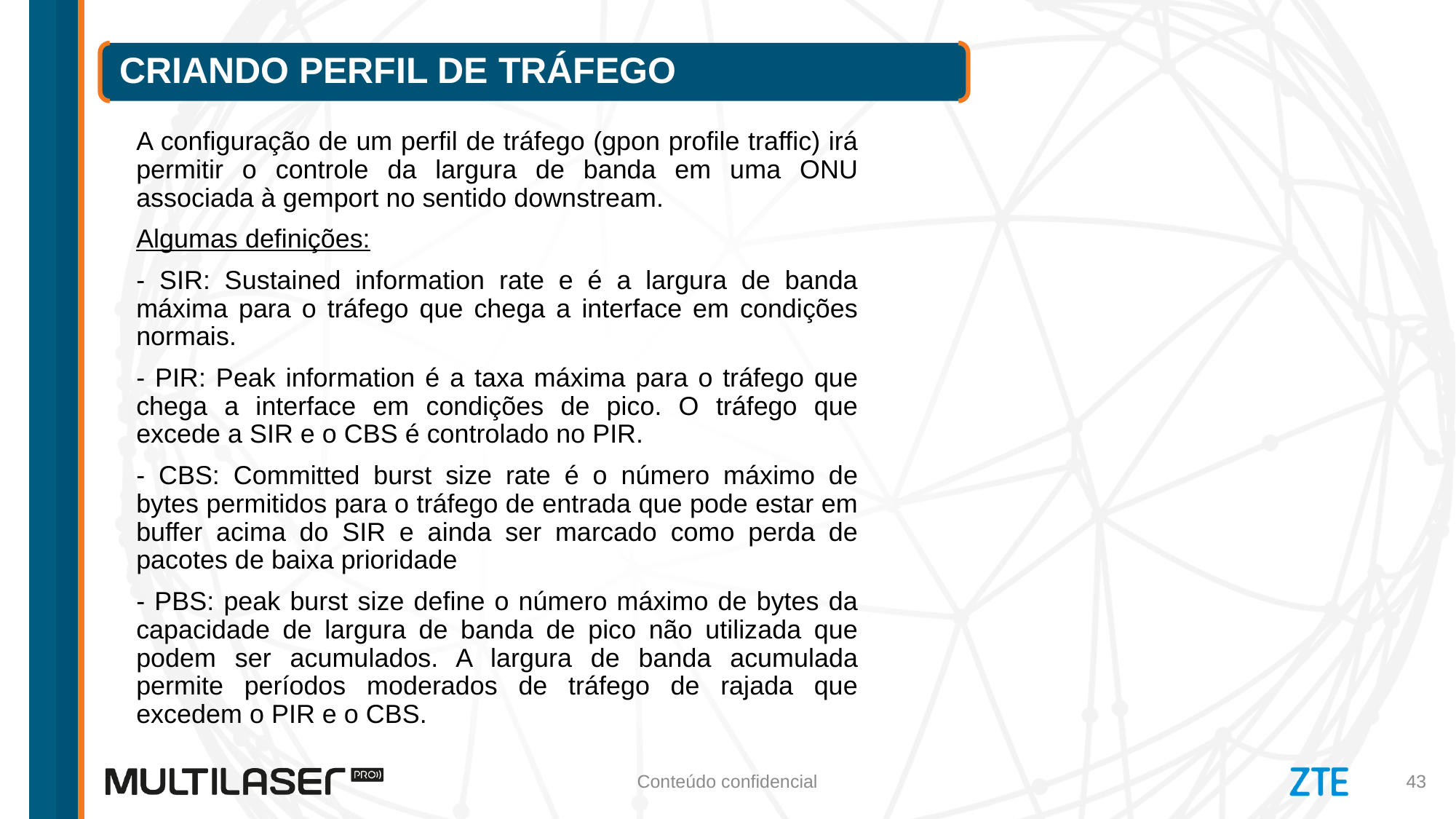

# Criando perfil de tráfego
A configuração de um perfil de tráfego (gpon profile traffic) irá permitir o controle da largura de banda em uma ONU associada à gemport no sentido downstream.
Algumas definições:
- SIR: Sustained information rate e é a largura de banda máxima para o tráfego que chega a interface em condições normais.
- PIR: Peak information é a taxa máxima para o tráfego que chega a interface em condições de pico. O tráfego que excede a SIR e o CBS é controlado no PIR.
- CBS: Committed burst size rate é o número máximo de bytes permitidos para o tráfego de entrada que pode estar em buffer acima do SIR e ainda ser marcado como perda de pacotes de baixa prioridade
- PBS: peak burst size define o número máximo de bytes da capacidade de largura de banda de pico não utilizada que podem ser acumulados. A largura de banda acumulada permite períodos moderados de tráfego de rajada que excedem o PIR e o CBS.
Conteúdo confidencial
43